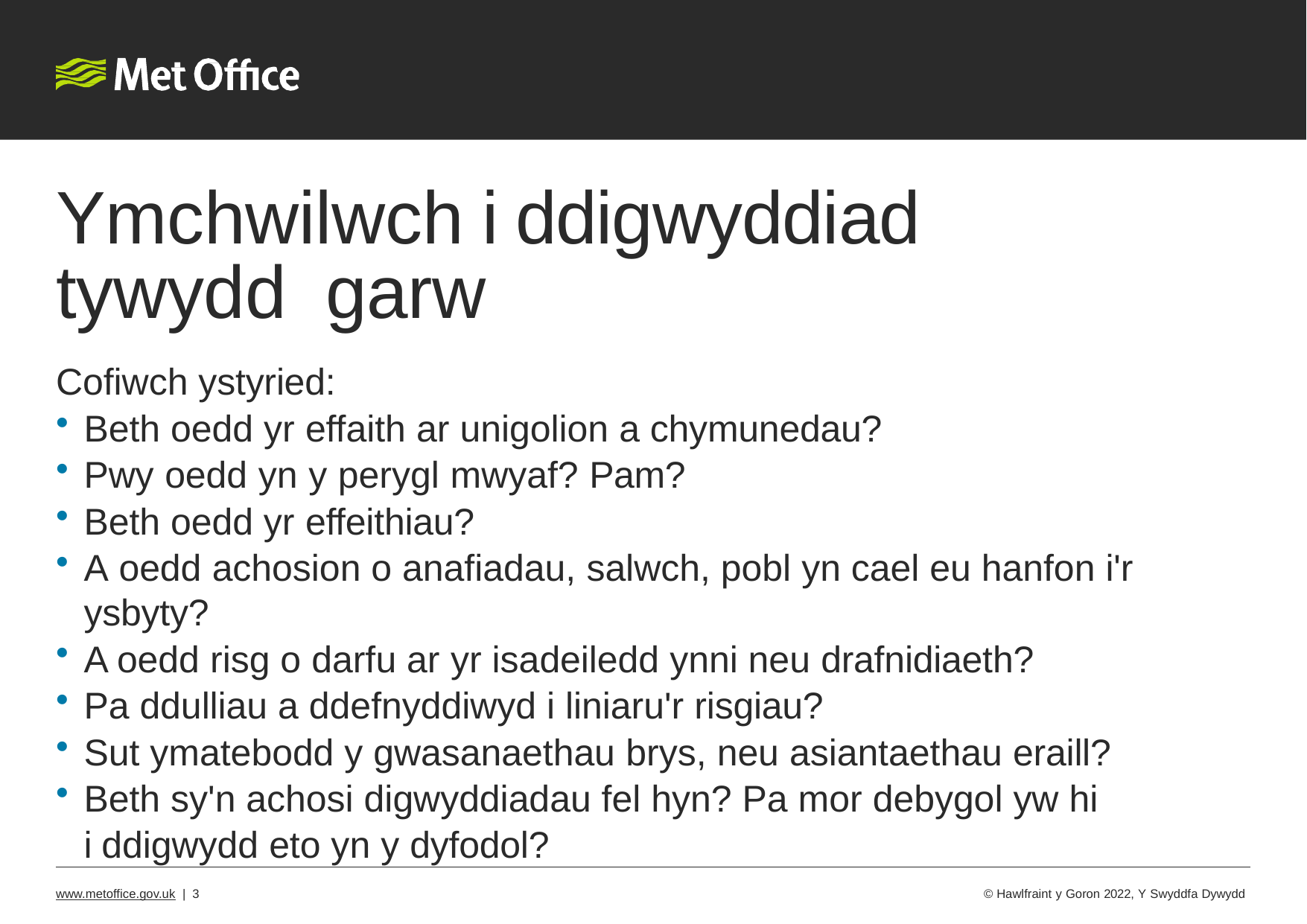

# Ymchwilwch	i	ddigwyddiad tywydd	garw
Cofiwch ystyried:
Beth oedd yr effaith ar unigolion a chymunedau?
Pwy oedd yn y perygl mwyaf? Pam?
Beth oedd yr effeithiau?
A oedd achosion o anafiadau, salwch, pobl yn cael eu hanfon i'r ysbyty?
A oedd risg o darfu ar yr isadeiledd ynni neu drafnidiaeth?
Pa ddulliau a ddefnyddiwyd i liniaru'r risgiau?
Sut ymatebodd y gwasanaethau brys, neu asiantaethau eraill?
Beth sy'n achosi digwyddiadau fel hyn? Pa mor debygol yw hi i ddigwydd eto yn y dyfodol?
www.metoffice.gov.uk | 3
© Hawlfraint y Goron 2022, Y Swyddfa Dywydd